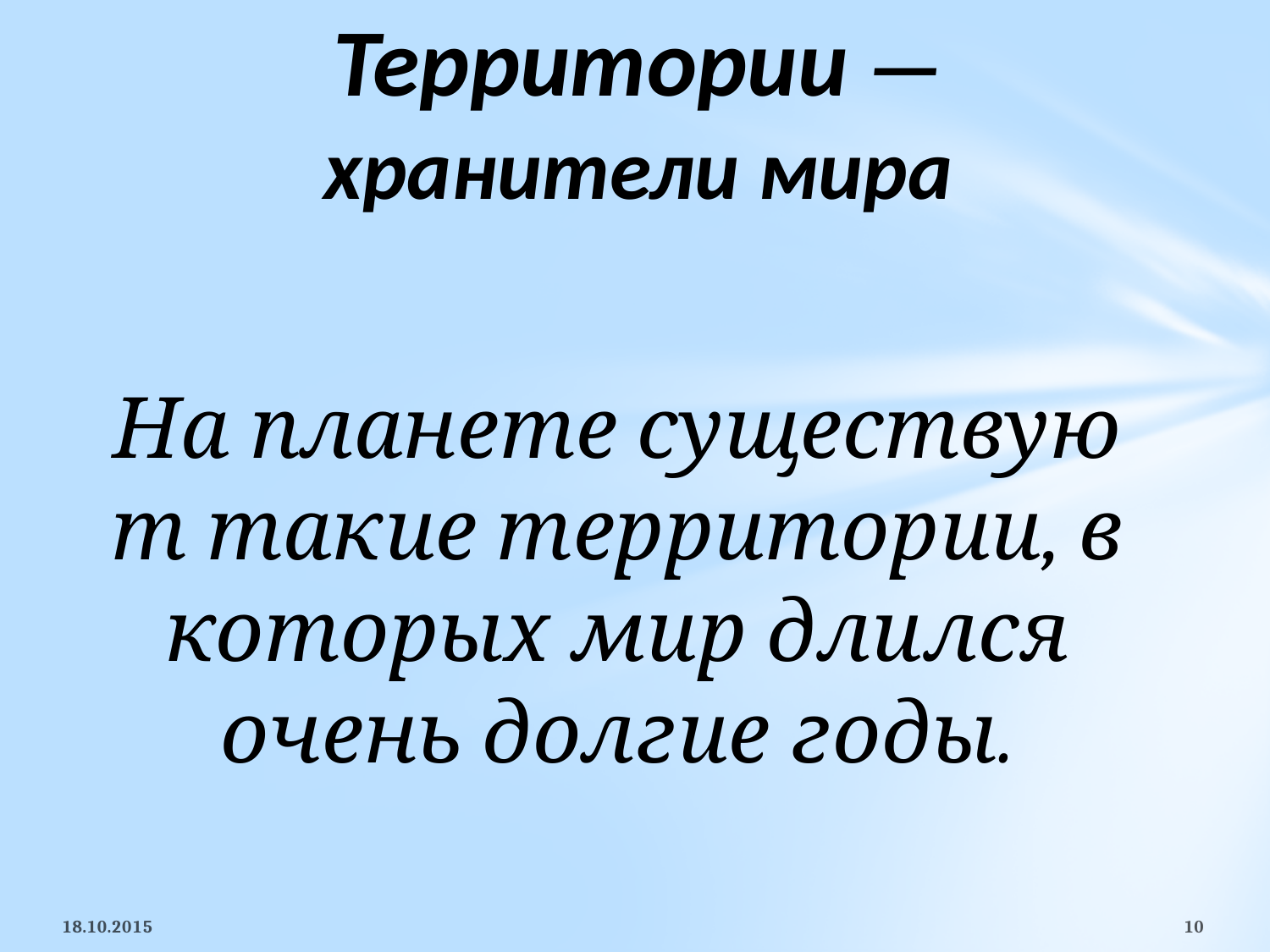

# Территории — хранители мира
	На планете существуют такие территории, в которых мир длился очень долгие годы.
18.10.2015
10